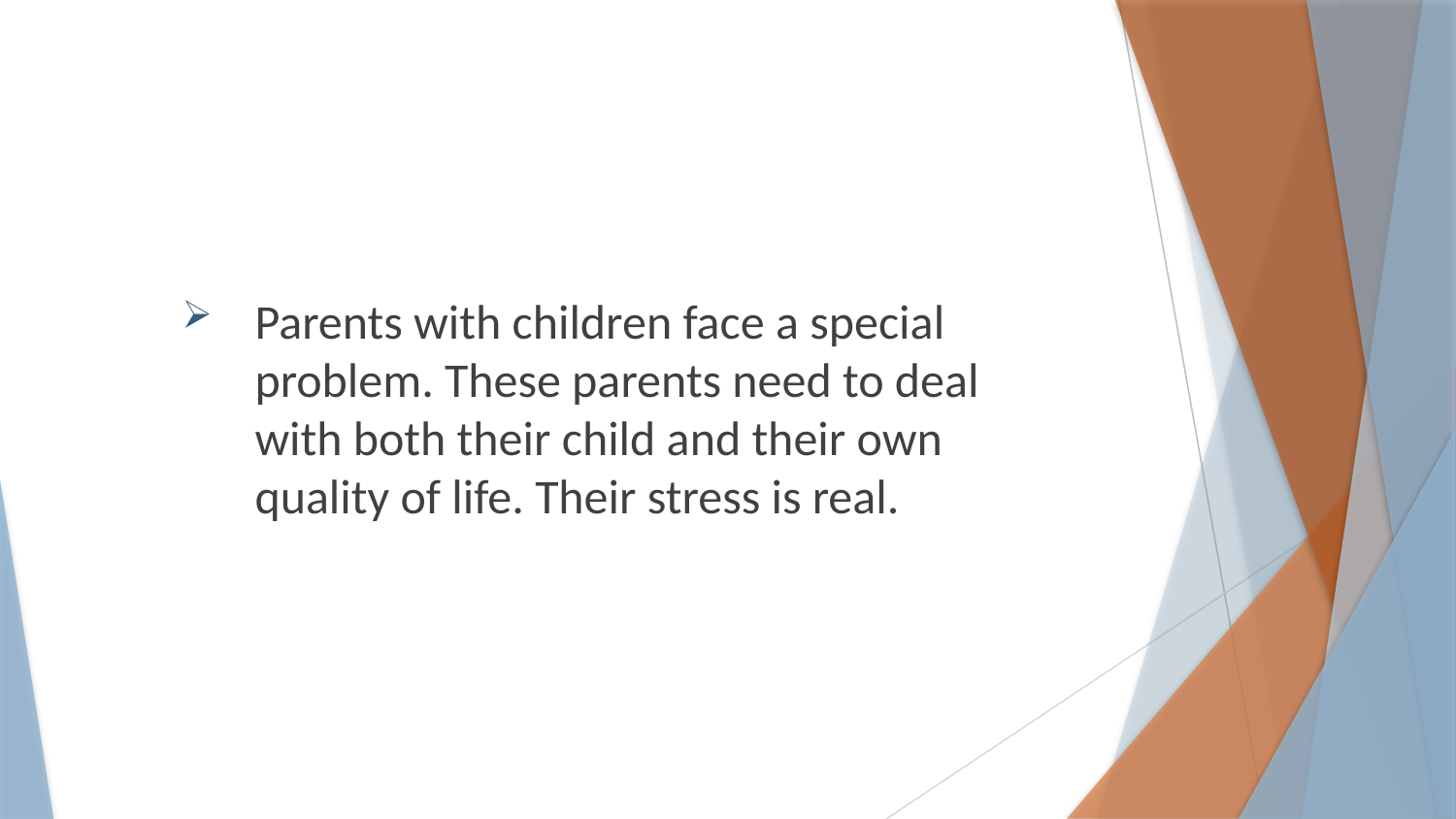

Parents with children face a special problem. These parents need to deal with both their child and their own quality of life. Their stress is real.